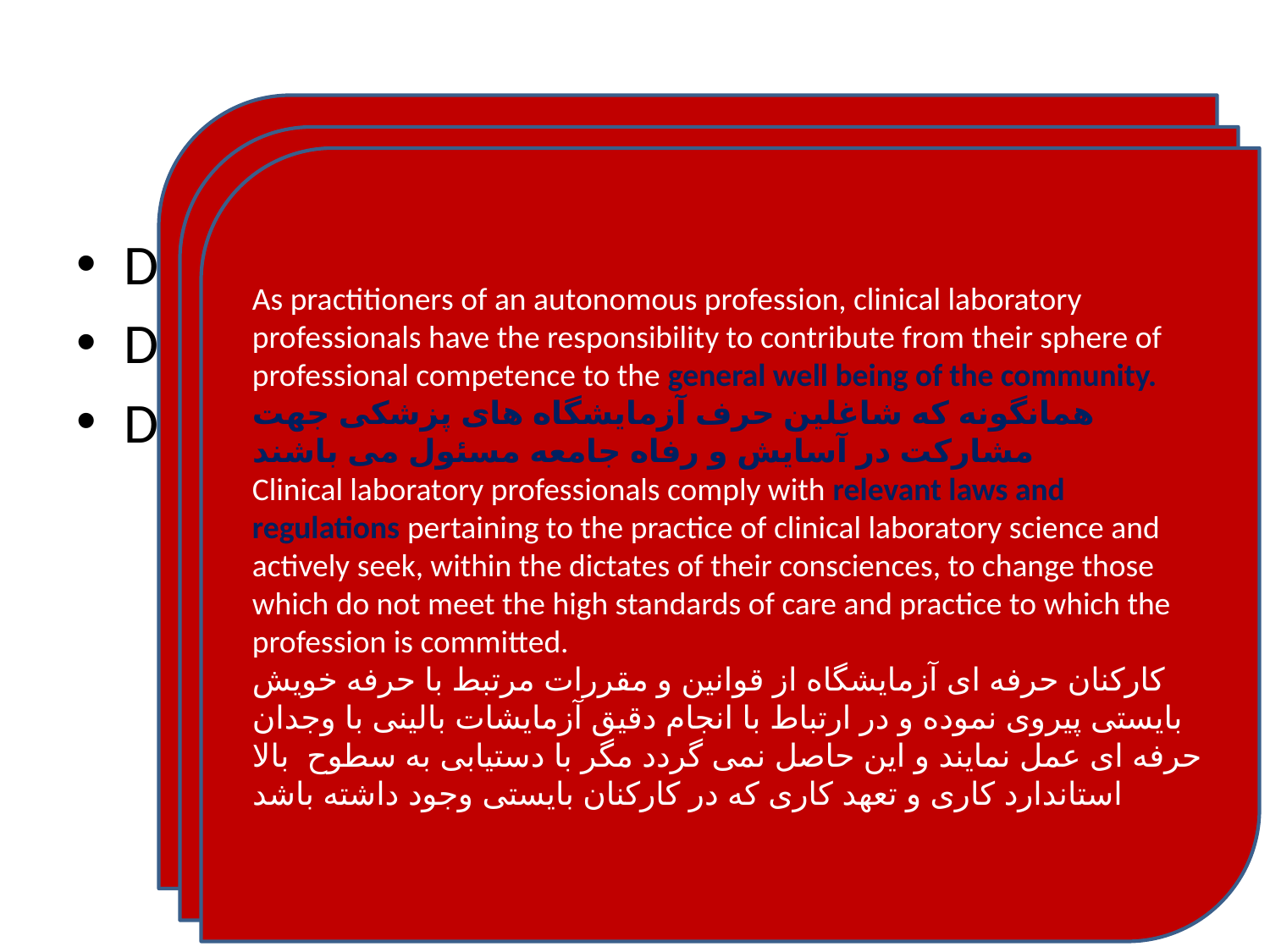

#
Clinical laboratory professionals are accountable for the quality and integrity of the laboratory services they provide. This obligation includes maintaining individual competence in judgement and performance and striving to safeguard the patient from incompetent or illegal practice by others.
Clinical laboratory professionals maintain high standards of practice. They exercise sound judgment in establishing, performing and evaluating laboratory testing.
Clinical laboratory professionals maintain strict confidentiality of patient information and test results. They safeguard the dignity and privacy of patients and provide accurate information to other health care professionals about the services they provide.
Clinical laboratory professionals uphold and maintain the dignity and respect of our profession and strive to maintain a reputation of honesty, integrity and reliability. They contribute to the advancement of the profession by improving the body of knowledge, adopting scientific advances that benefit the patient, maintaining high standards of practice and education, and seeking fair socioeconomic working conditions for members of the profession.
Clinical laboratory professionals actively strive to establish cooperative and respectful working relationships with other health care professionals with the primary objective of ensuring a high standard of care for the patients they serve.
As practitioners of an autonomous profession, clinical laboratory professionals have the responsibility to contribute from their sphere of professional competence to the general well being of the community.
همانگونه که شاغلین حرف آزمایشگاه های پزشکی جهت مشارکت در آسایش و رفاه جامعه مسئول می باشند
Clinical laboratory professionals comply with relevant laws and regulations pertaining to the practice of clinical laboratory science and actively seek, within the dictates of their consciences, to change those which do not meet the high standards of care and practice to which the profession is committed.
کارکنان حرفه ای آزمایشگاه از قوانین و مقررات مرتبط با حرفه خویش بایستی پیروی نموده و در ارتباط با انجام دقیق آزمایشات بالینی با وجدان حرفه ای عمل نمایند و این حاصل نمی گردد مگر با دستیابی به سطوح  بالا استاندارد کاری و تعهد کاری که در کارکنان بایستی وجود داشته باشد
Duty to the patient
Duty to the colleagues and profession
Duty to society